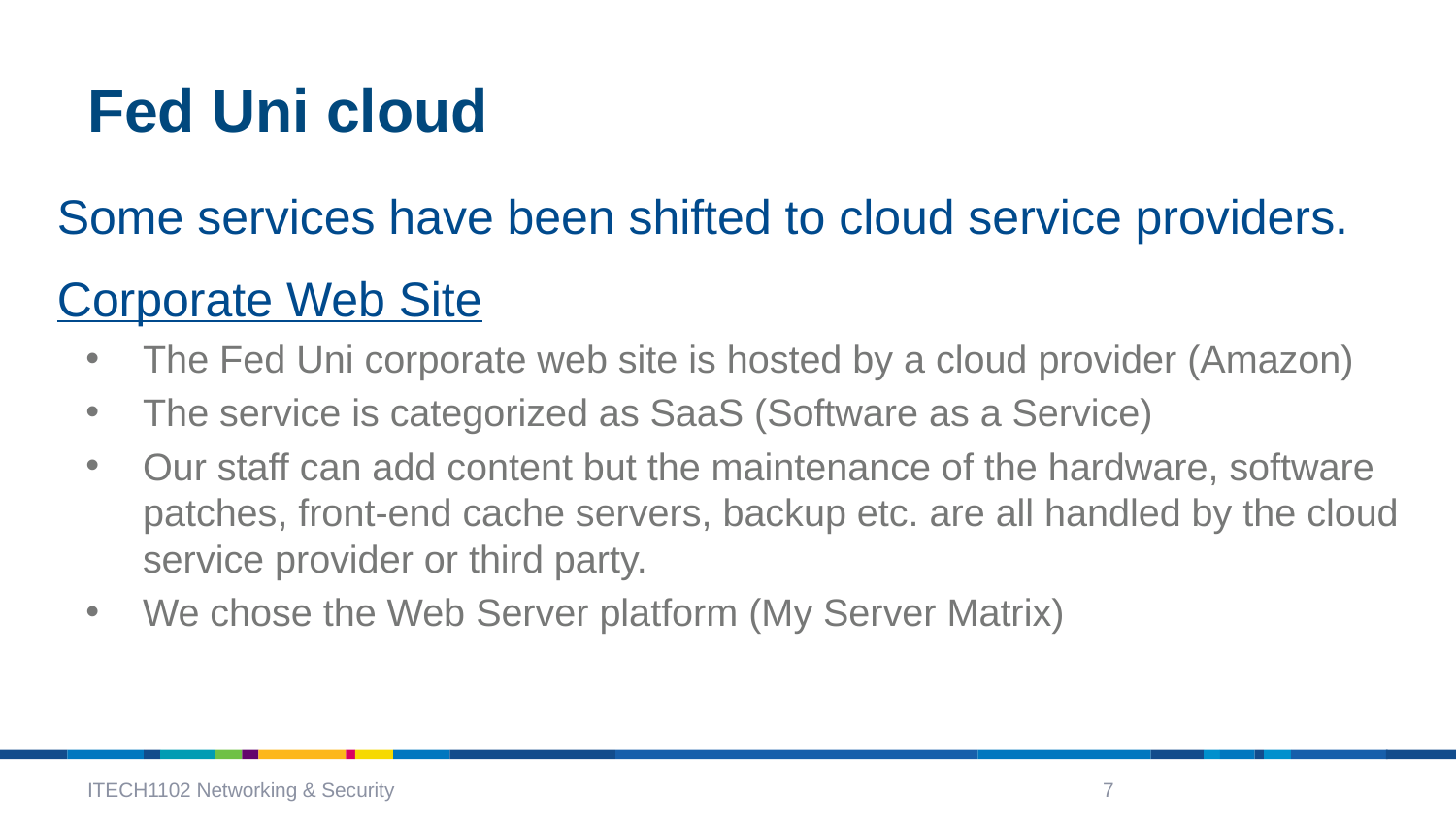

# Fed Uni cloud
Some services have been shifted to cloud service providers.
Corporate Web Site
The Fed Uni corporate web site is hosted by a cloud provider (Amazon)
The service is categorized as SaaS (Software as a Service)
Our staff can add content but the maintenance of the hardware, software patches, front-end cache servers, backup etc. are all handled by the cloud service provider or third party.
We chose the Web Server platform (My Server Matrix)

ITECH1102 Networking & Security
7